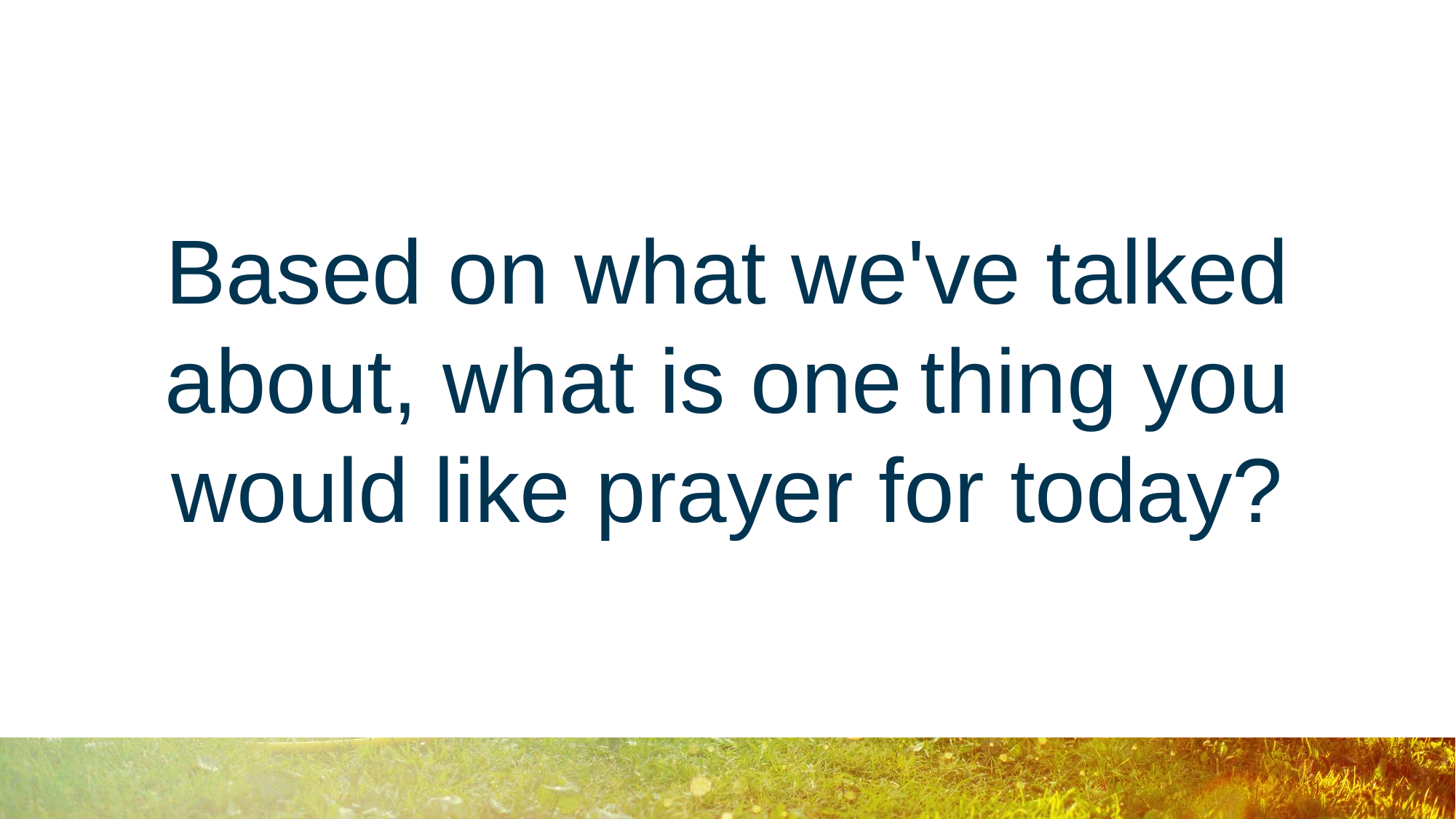

# Based on what we've talked about, what is one thing you would like prayer for today?